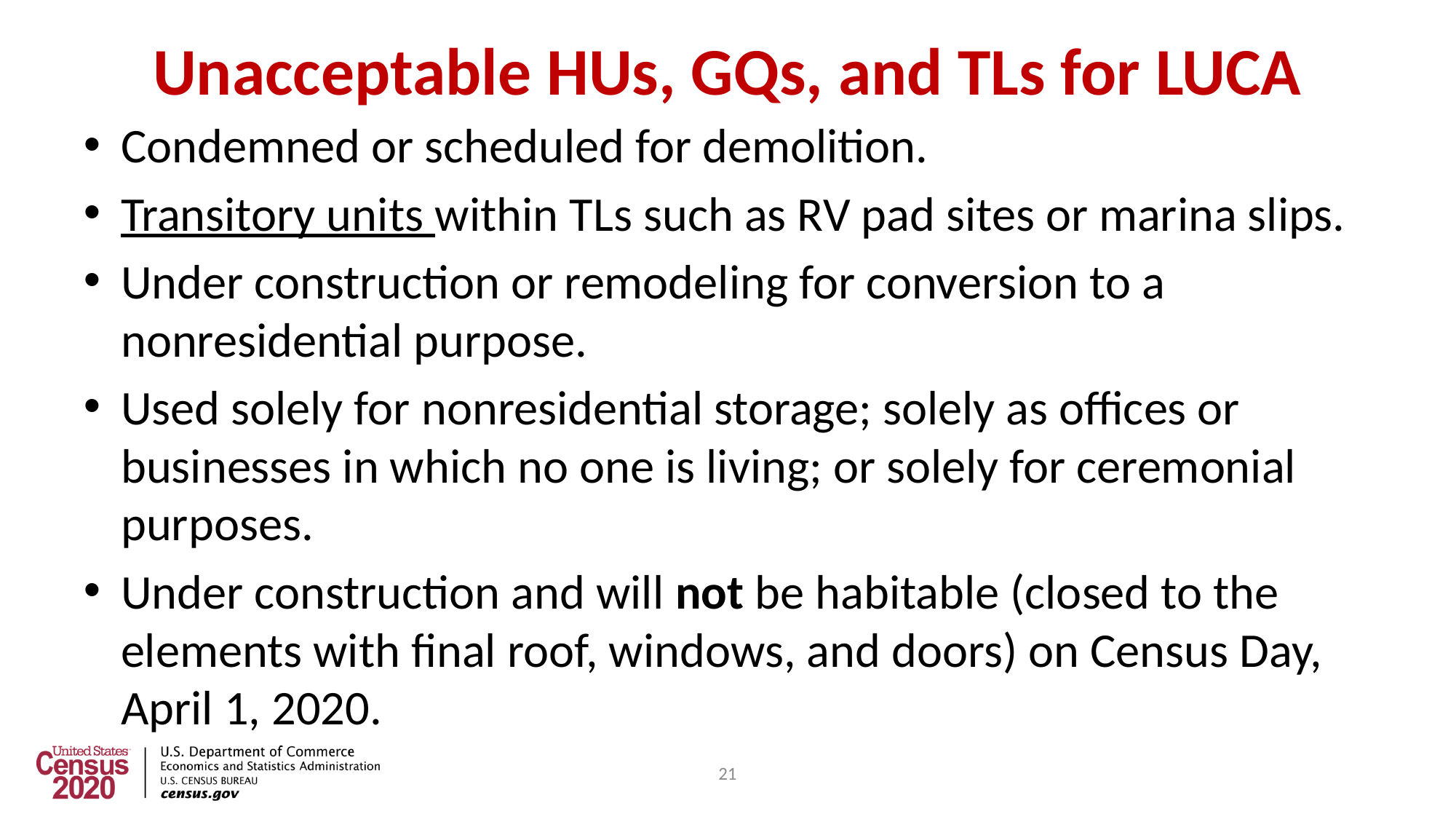

# Unacceptable HUs, GQs, and TLs for LUCA
Condemned or scheduled for demolition.
Transitory units within TLs such as RV pad sites or marina slips.
Under construction or remodeling for conversion to a nonresidential purpose.
Used solely for nonresidential storage; solely as offices or businesses in which no one is living; or solely for ceremonial purposes.
Under construction and will not be habitable (closed to the elements with final roof, windows, and doors) on Census Day, April 1, 2020.

21